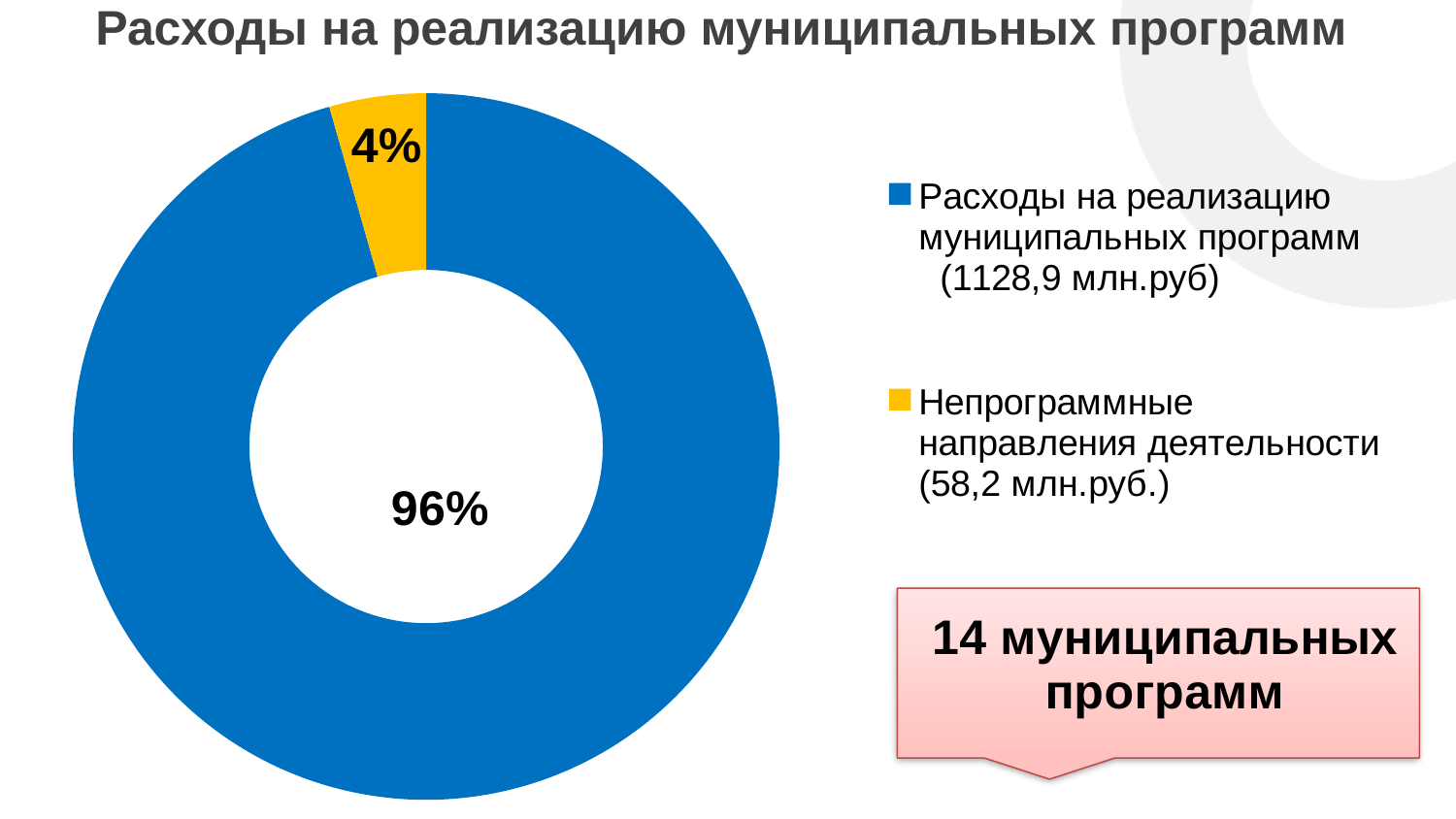

# Расходы на реализацию муниципальных программ

### Chart

| Category | Столбец1 |
|---|---|
| Расходы на реализацию муниципальных программ        (1128,9 млн.руб) | 1258.9 |
| Непрограммные направления деятельности (58,2 млн.руб.) | 58.2 |